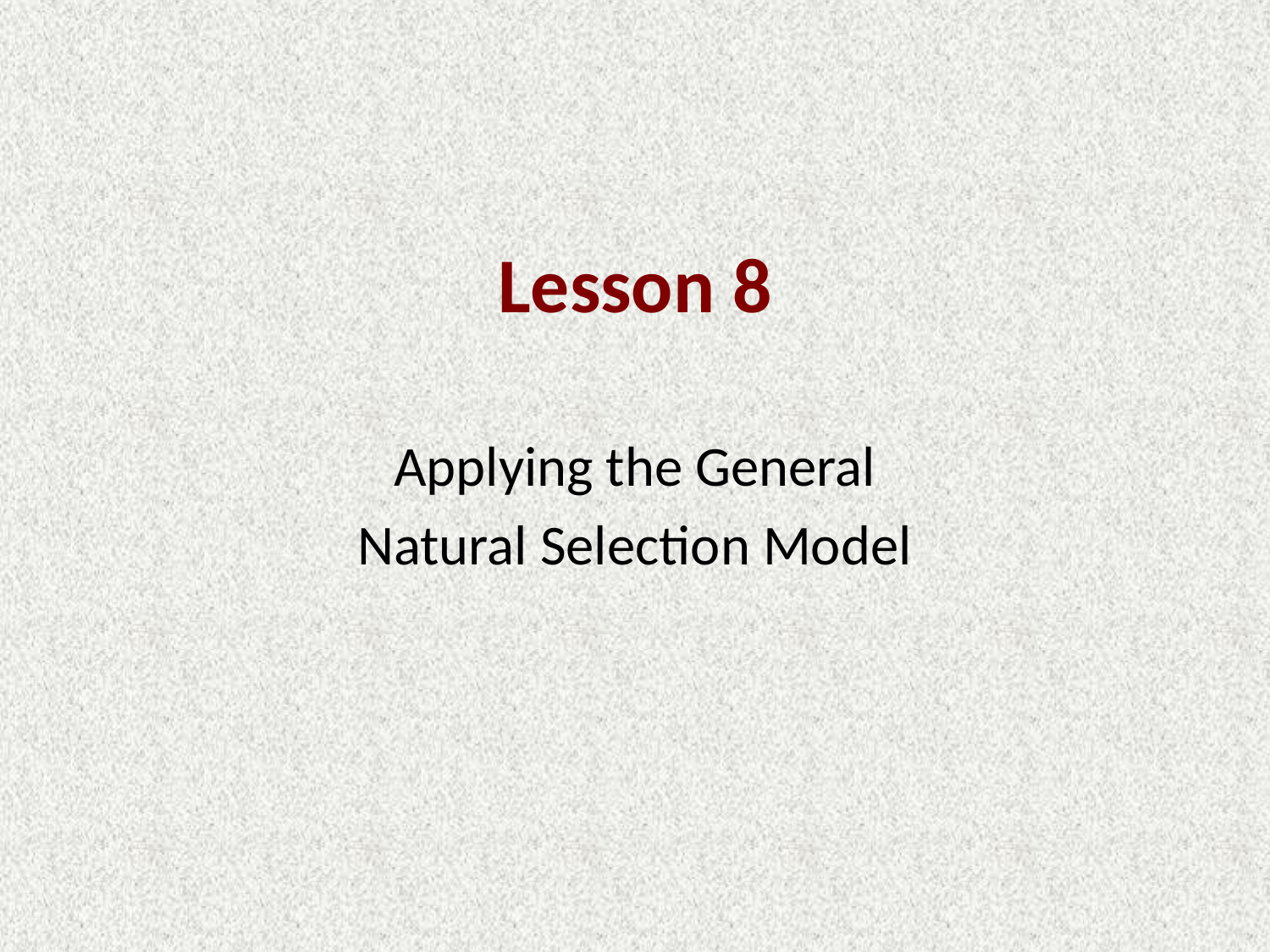

# Lesson 8
Applying the General
Natural Selection Model